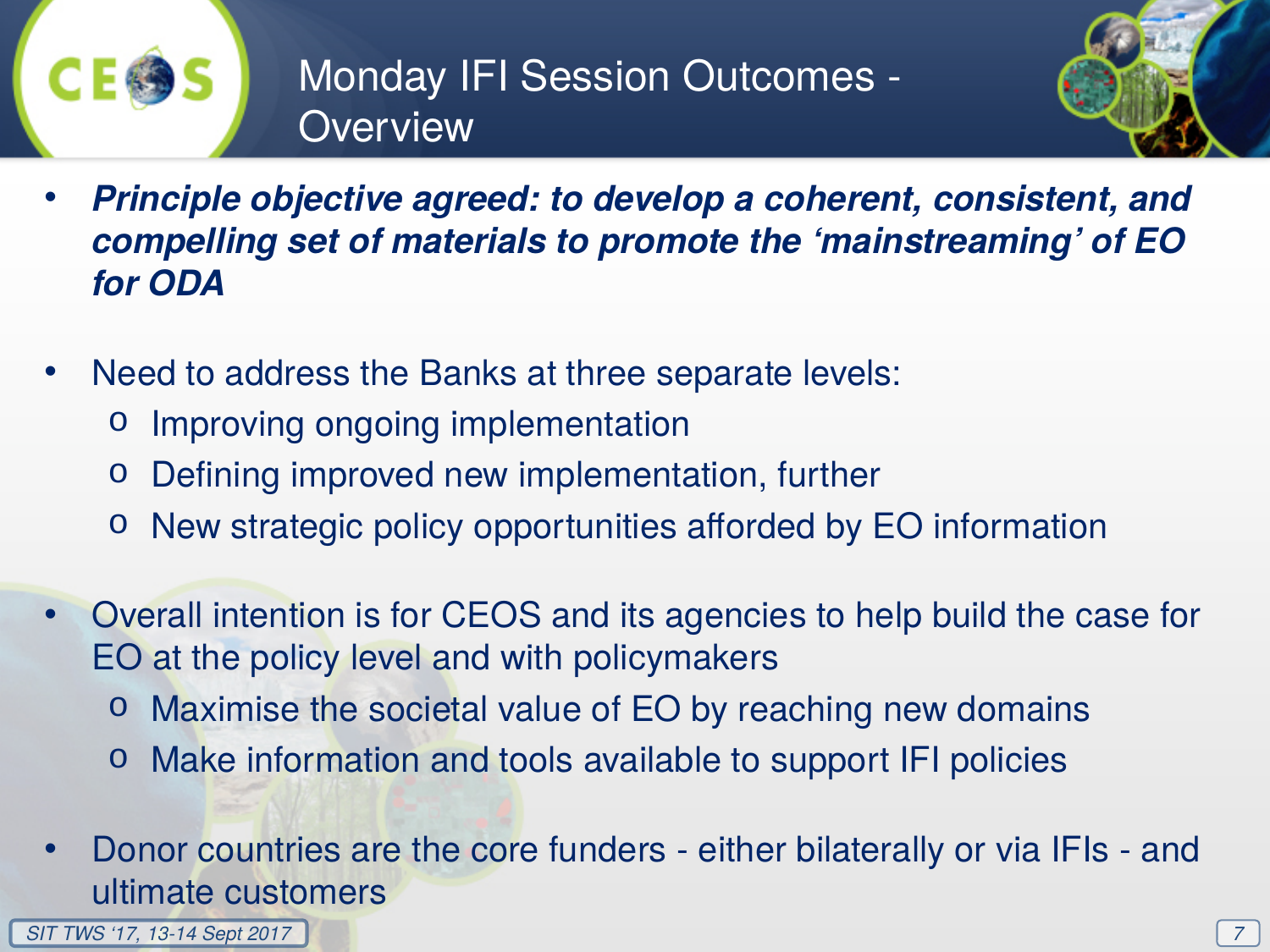

Monday IFI Session Outcomes - Overview
Principle objective agreed: to develop a coherent, consistent, and compelling set of materials to promote the ‘mainstreaming’ of EO for ODA

Need to address the Banks at three separate levels:
Improving ongoing implementation
Defining improved new implementation, further
New strategic policy opportunities afforded by EO information

Overall intention is for CEOS and its agencies to help build the case for EO at the policy level and with policymakers
Maximise the societal value of EO by reaching new domains
Make information and tools available to support IFI policies

Donor countries are the core funders - either bilaterally or via IFIs - and ultimate customers
7